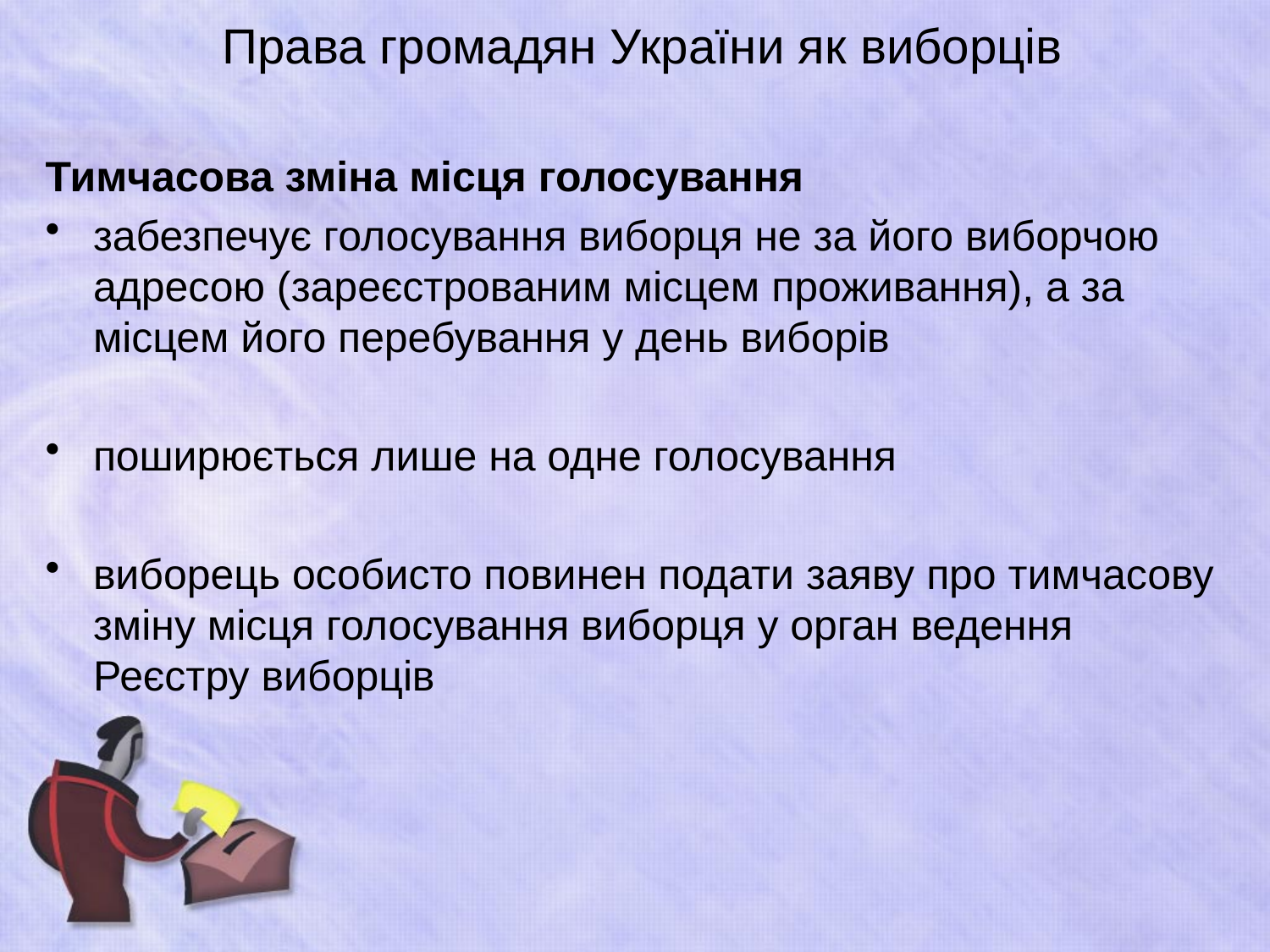

# Права громадян України як виборців
Тимчасова зміна місця голосування
забезпечує голосування виборця не за його виборчою адресою (зареєстрованим місцем проживання), а за місцем його перебування у день виборів

поширюється лише на одне голосування

виборець особисто повинен подати заяву про тимчасову зміну місця голосування виборця у орган ведення Реєстру виборців